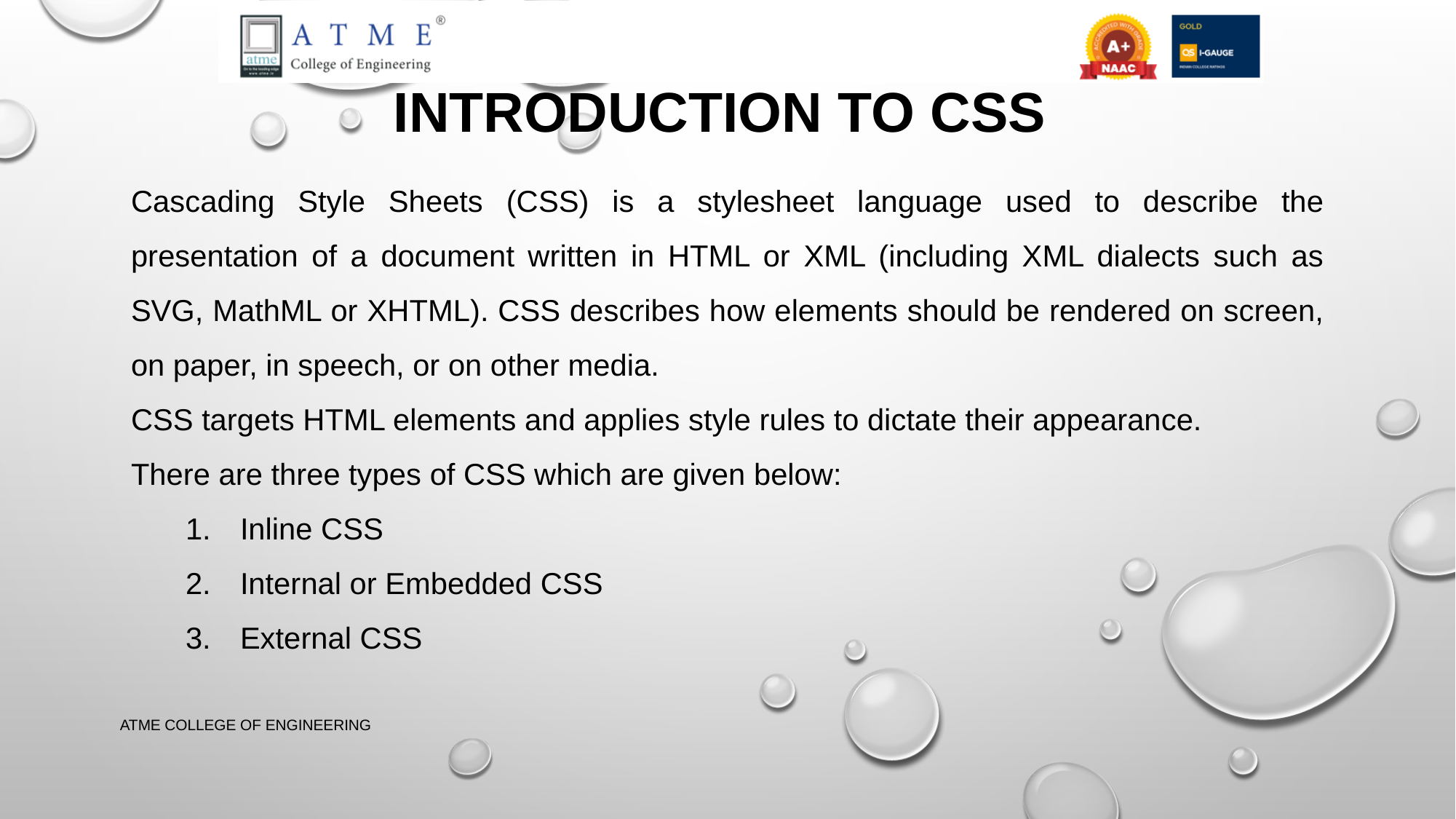

# Introduction to CSS
Cascading Style Sheets (CSS) is a stylesheet language used to describe the presentation of a document written in HTML or XML (including XML dialects such as SVG, MathML or XHTML). CSS describes how elements should be rendered on screen, on paper, in speech, or on other media.
CSS targets HTML elements and applies style rules to dictate their appearance.
There are three types of CSS which are given below:
Inline CSS
Internal or Embedded CSS
External CSS

ATME COLLEGE OF ENGINEERING